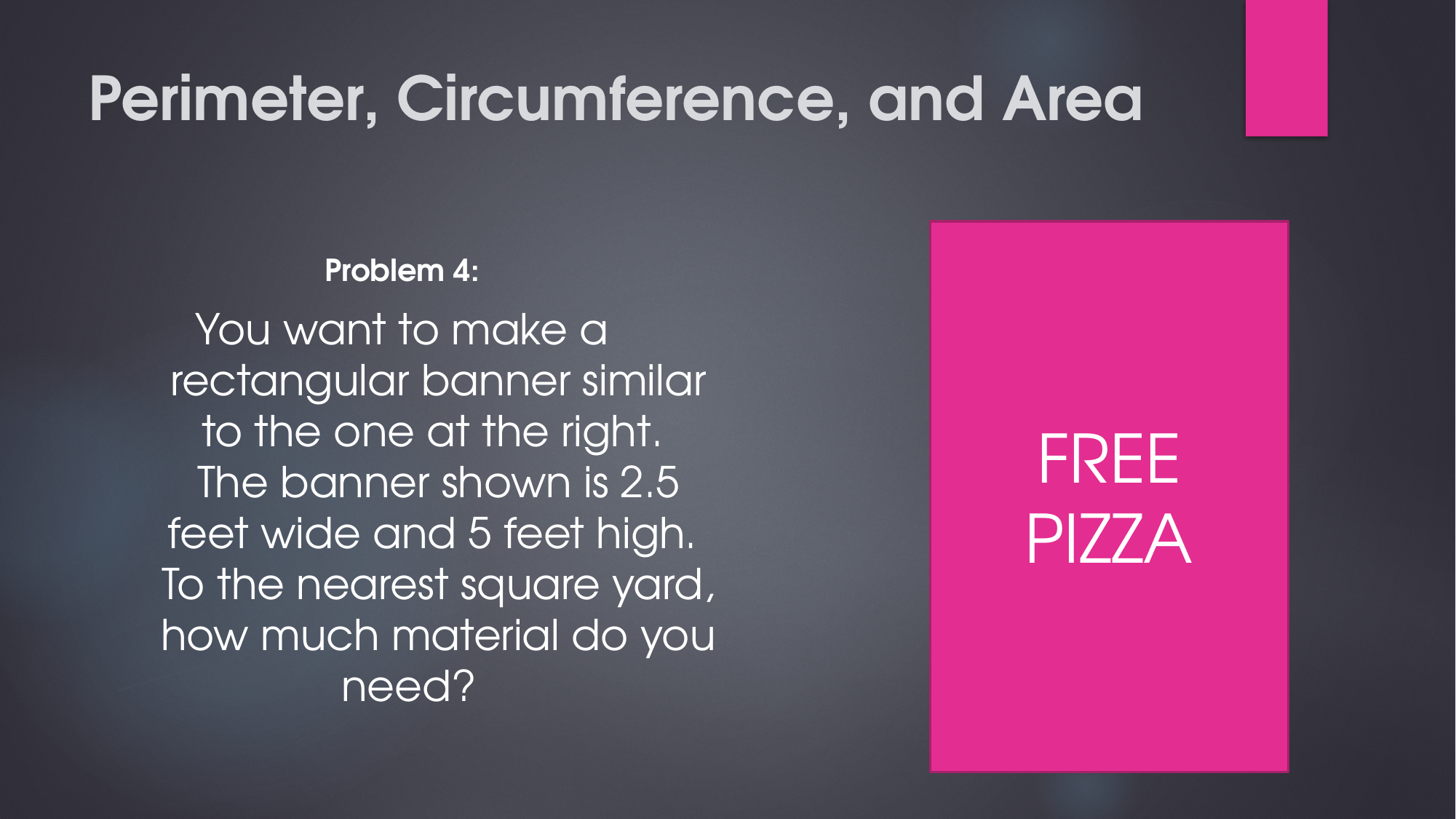

# Perimeter, Circumference, and Area
FREE
PIZZA
Problem 4:
You want to make a rectangular banner similar to the one at the right.  The banner shown is 2.5 feet wide and 5 feet high.  To the nearest square yard, how much material do you need?